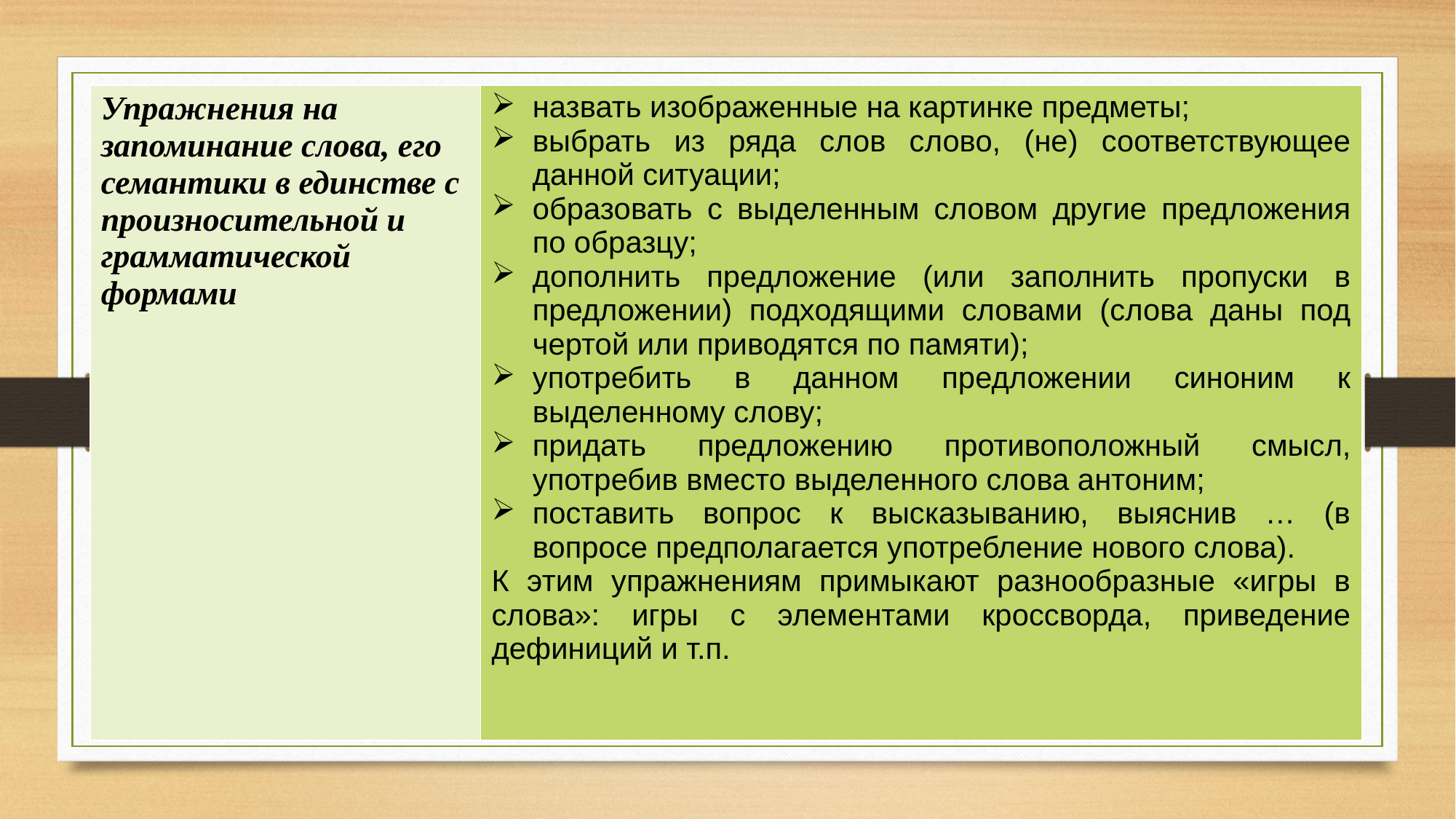

| Упражнения на запоминание слова, его семантики в единстве с произносительной и грамматической формами | назвать изображенные на картинке предметы; выбрать из ряда слов слово, (не) соответствующее данной ситуации; образовать с выделенным словом другие предложения по образцу; дополнить предложение (или заполнить пропуски в предложении) подходящими словами (слова даны под чертой или приводятся по памяти); употребить в данном предложении синоним к выделенному слову; придать предложению противоположный смысл, употребив вместо выделенного слова антоним; поставить вопрос к высказыванию, выяснив … (в вопросе предполагается употребление нового слова). К этим упражнениям примыкают разнообразные «игры в слова»: игры с элементами кроссворда, приведение дефиниций и т.п. |
| --- | --- |